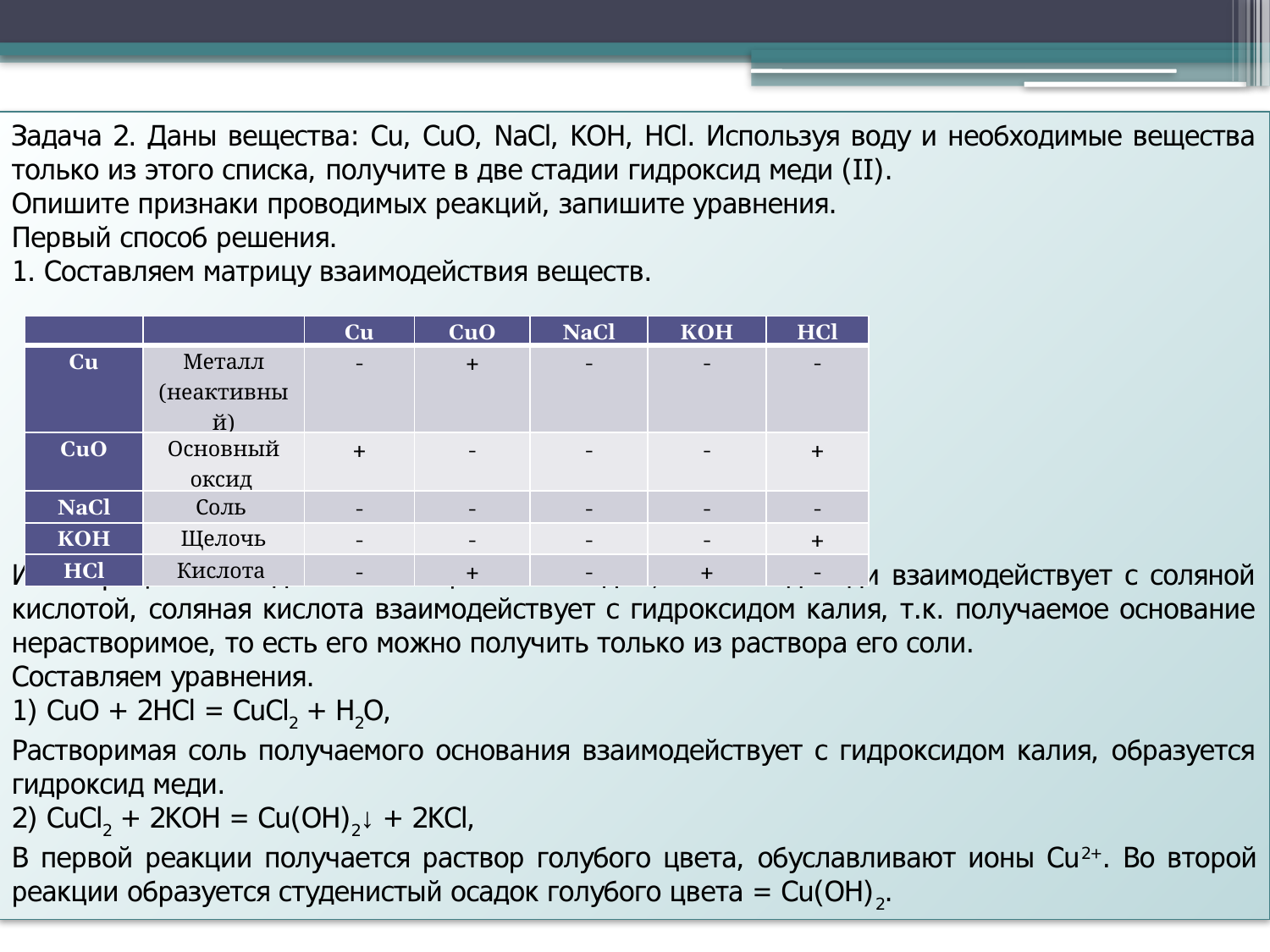

Задача 2. Даны вещества: Cu, CuO, NaCl, KOH, HCl. Используя воду и необходимые вещества только из этого списка, получите в две стадии гидроксид меди (II).
Опишите признаки проводимых реакций, запишите уравнения.
Первый способ решения.
1. Составляем матрицу взаимодействия веществ.

Из матрицы взаимодействия веществ мы видим, что оксид меди взаимодействует с соляной кислотой, соляная кислота взаимодействует с гидроксидом калия, т.к. получаемое основание нерастворимое, то есть его можно получить только из раствора его соли.
Составляем уравнения.
1) CuO + 2HCl = CuCl2 + H2O,
Растворимая соль получаемого основания взаимодействует с гидроксидом калия, образуется гидроксид меди.
2) CuCl2 + 2КОН = Сu(OH)2↓ + 2KCl,
В первой реакции получается раствор голубого цвета, обуславливают ионы Cu2+. Во второй реакции образуется студенистый осадок голубого цвета = Сu(OH)2.
|  |  | Cu | CuO | NaCl | KOH | HCl |
| --- | --- | --- | --- | --- | --- | --- |
| Cu | Металл (неактивный) | - | + | - | - | - |
| CuO | Основный оксид | + | - | - | - | + |
| NaCl | Соль | - | - | - | - | - |
| KOH | Щелочь | - | - | - | - | + |
| HCl | Кислота | - | + | - | + | - |